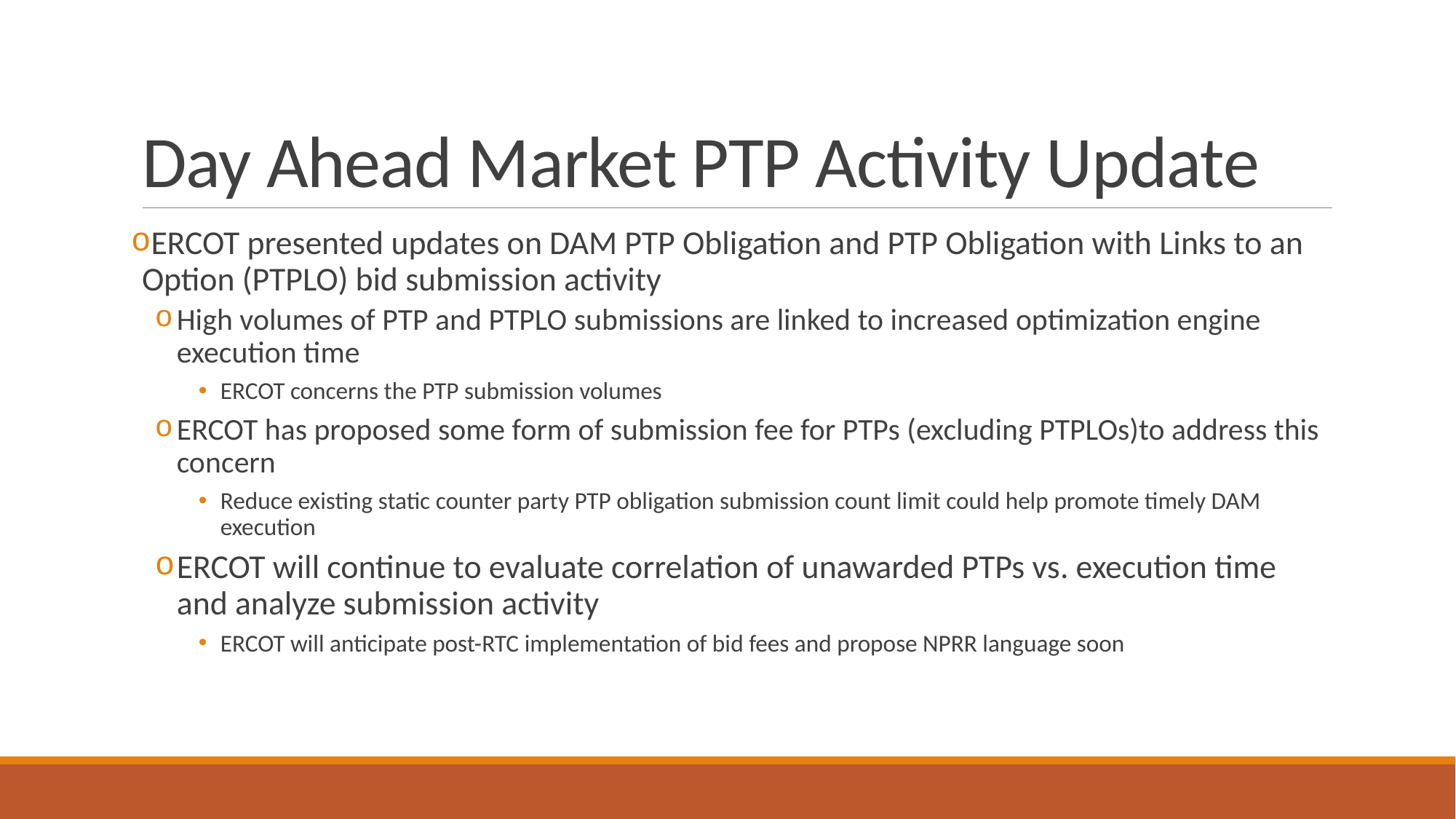

# Day Ahead Market PTP Activity Update
ERCOT presented updates on DAM PTP Obligation and PTP Obligation with Links to an Option (PTPLO) bid submission activity
High volumes of PTP and PTPLO submissions are linked to increased optimization engine execution time
ERCOT concerns the PTP submission volumes
ERCOT has proposed some form of submission fee for PTPs (excluding PTPLOs)to address this concern
Reduce existing static counter party PTP obligation submission count limit could help promote timely DAM execution
ERCOT will continue to evaluate correlation of unawarded PTPs vs. execution time and analyze submission activity
ERCOT will anticipate post-RTC implementation of bid fees and propose NPRR language soon